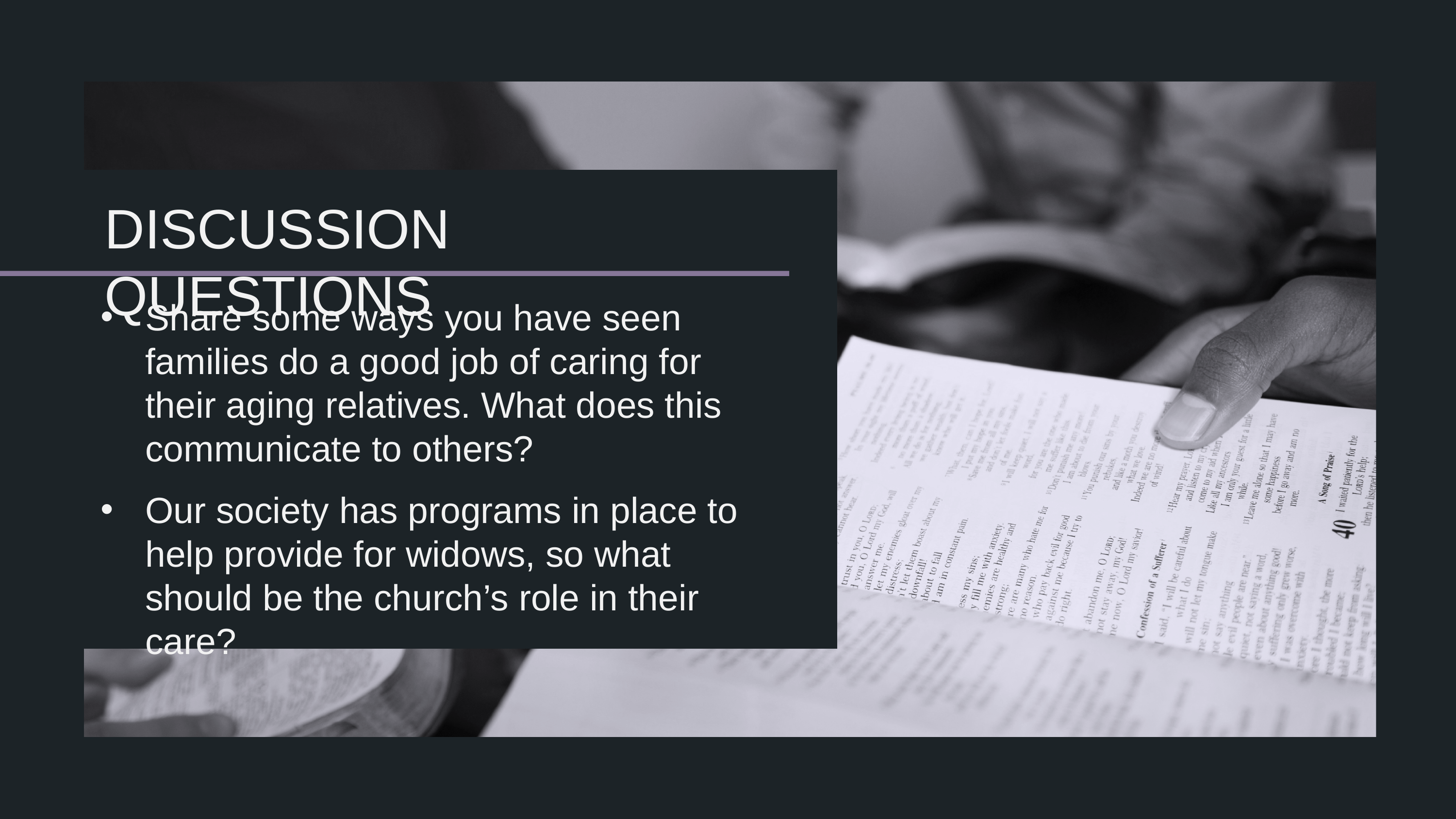

Share some ways you have seen families do a good job of caring for their aging relatives. What does this communicate to others?
Our society has programs in place to help provide for widows, so what should be the church’s role in their care?